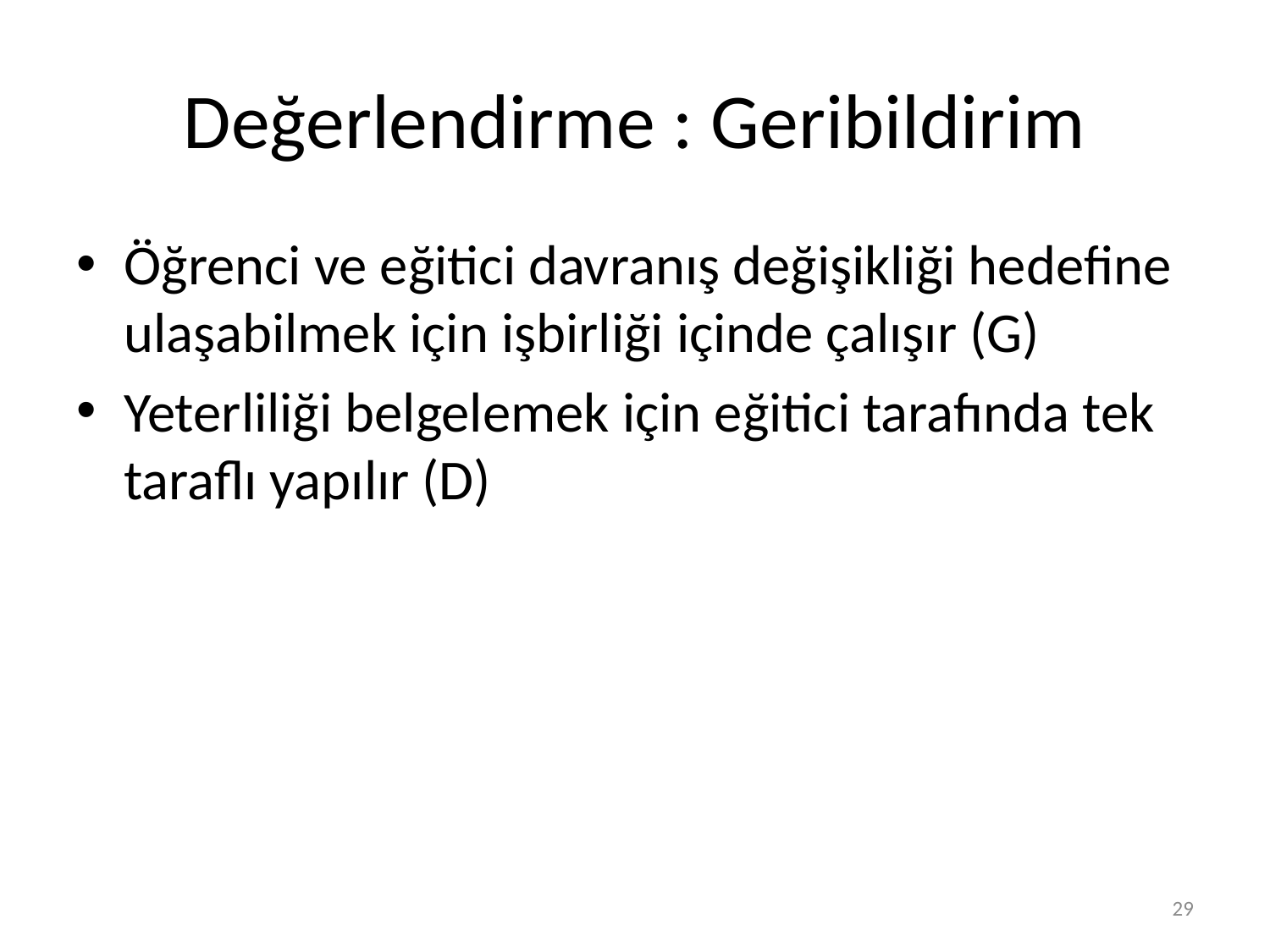

# Değerlendirme : Geribildirim
Öğrenci ve eğitici davranış değişikliği hedefine ulaşabilmek için işbirliği içinde çalışır (G)
Yeterliliği belgelemek için eğitici tarafında tek taraflı yapılır (D)
29